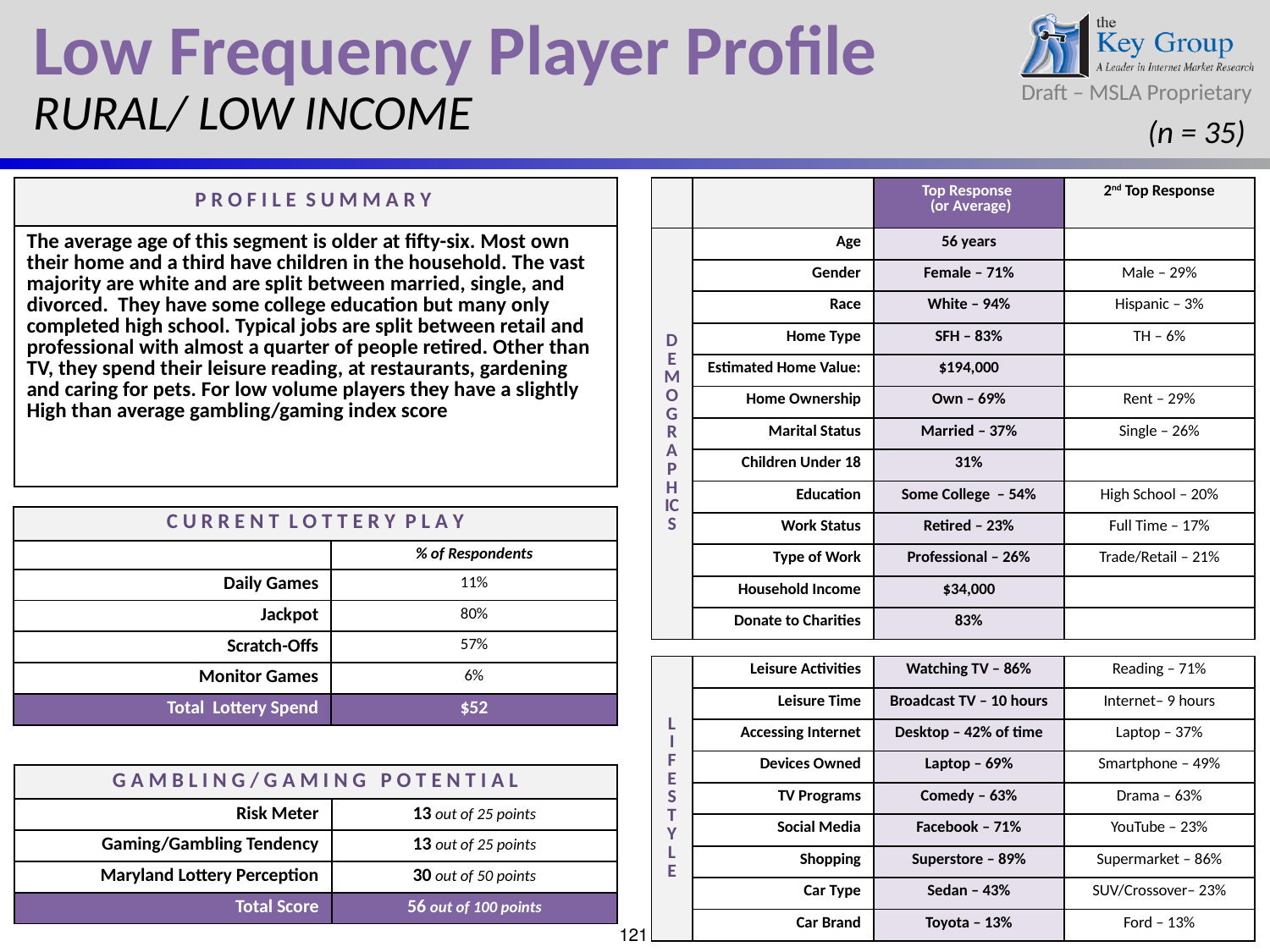

Low Frequency Player Profile
RURAL/ LOW INCOME
(n = 35)
| P R O F I L E S U M M A R Y |
| --- |
| The average age of this segment is older at fifty-six. Most own their home and a third have children in the household. The vast majority are white and are split between married, single, and divorced. They have some college education but many only completed high school. Typical jobs are split between retail and professional with almost a quarter of people retired. Other than TV, they spend their leisure reading, at restaurants, gardening and caring for pets. For low volume players they have a slightly High than average gambling/gaming index score |
|  |  | Top Response (or Average) | 2nd Top Response |
| --- | --- | --- | --- |
| DEMOGRAPHICS | Age | 56 years |  |
|  | Gender | Female – 71% | Male – 29% |
|  | Race | White – 94% | Hispanic – 3% |
|  | Home Type | SFH – 83% | TH – 6% |
|  | Estimated Home Value: | $194,000 |  |
|  | Home Ownership | Own – 69% | Rent – 29% |
|  | Marital Status | Married – 37% | Single – 26% |
|  | Children Under 18 | 31% |  |
|  | Education | Some College – 54% | High School – 20% |
|  | Work Status | Retired – 23% | Full Time – 17% |
|  | Type of Work | Professional – 26% | Trade/Retail – 21% |
|  | Household Income | $34,000 |  |
|  | Donate to Charities | 83% |  |
|  |  |  |  |
| L I F E S TY L E | Leisure Activities | Watching TV – 86% | Reading – 71% |
|  | Leisure Time | Broadcast TV – 10 hours | Internet– 9 hours |
|  | Accessing Internet | Desktop – 42% of time | Laptop – 37% |
|  | Devices Owned | Laptop – 69% | Smartphone – 49% |
|  | TV Programs | Comedy – 63% | Drama – 63% |
|  | Social Media | Facebook – 71% | YouTube – 23% |
|  | Shopping | Superstore – 89% | Supermarket – 86% |
|  | Car Type | Sedan – 43% | SUV/Crossover– 23% |
|  | Car Brand | Toyota – 13% | Ford – 13% |
| C U R R E N T L O T T E R Y P L A Y |  |
| --- | --- |
|  | % of Respondents |
| Daily Games | 11% |
| Jackpot | 80% |
| Scratch-Offs | 57% |
| Monitor Games | 6% |
| Total Lottery Spend | $52 |
| G A M B L I N G / G A M I N G P O T E N T I A L |  |
| --- | --- |
| Risk Meter | 13 out of 25 points |
| Gaming/Gambling Tendency | 13 out of 25 points |
| Maryland Lottery Perception | 30 out of 50 points |
| Total Score | 56 out of 100 points |